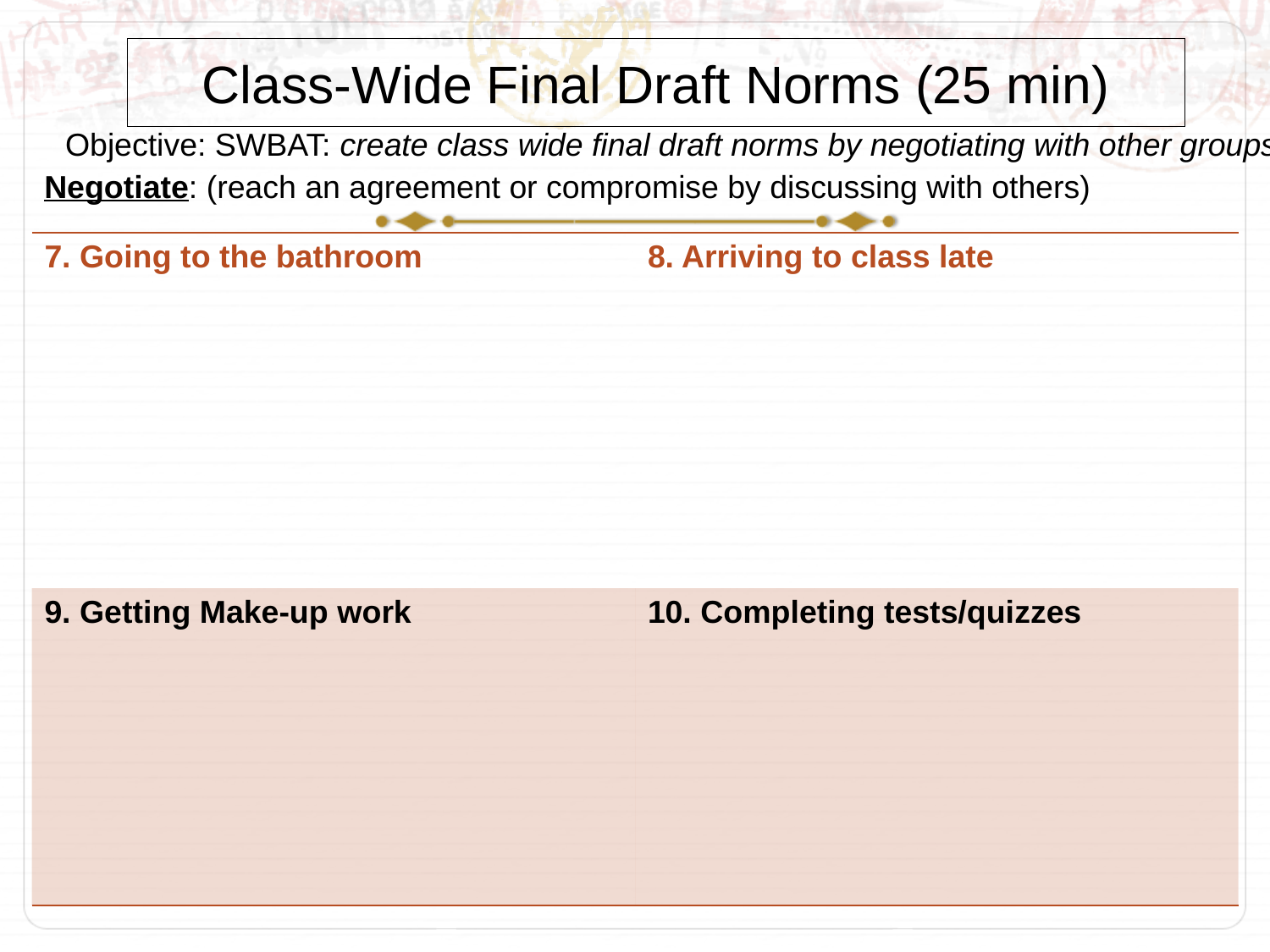

Class-Wide Final Draft Norms (25 min)
Objective: SWBAT: create class wide final draft norms by negotiating with other groups
Negotiate: (reach an agreement or compromise by discussing with others)
| 7. Going to the bathroom | 8. Arriving to class late |
| --- | --- |
| 9. Getting Make-up work | 10. Completing tests/quizzes |